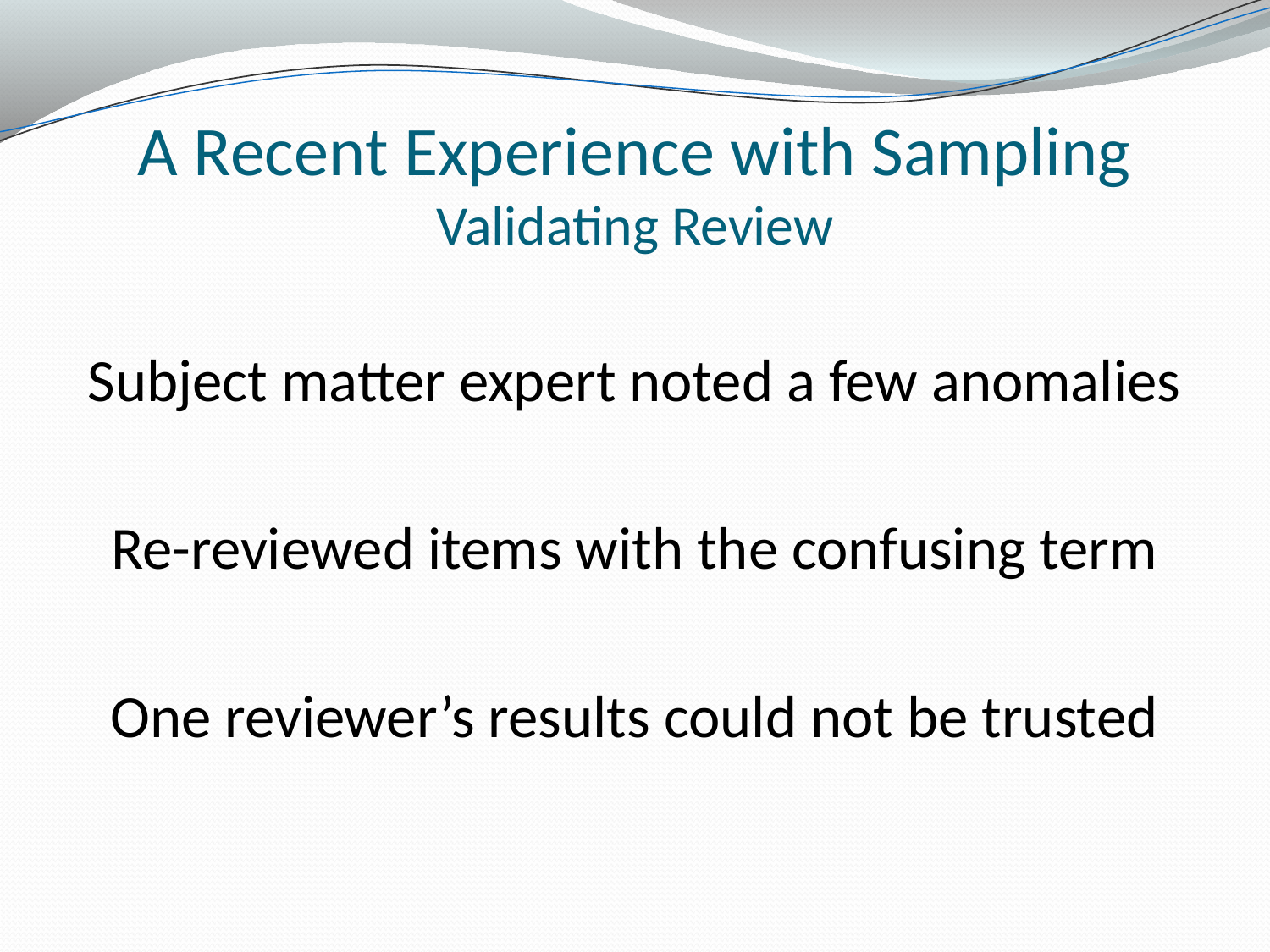

# A Recent Experience with Sampling Validating Review

Subject matter expert noted a few anomalies

Re-reviewed items with the confusing term

One reviewer’s results could not be trusted